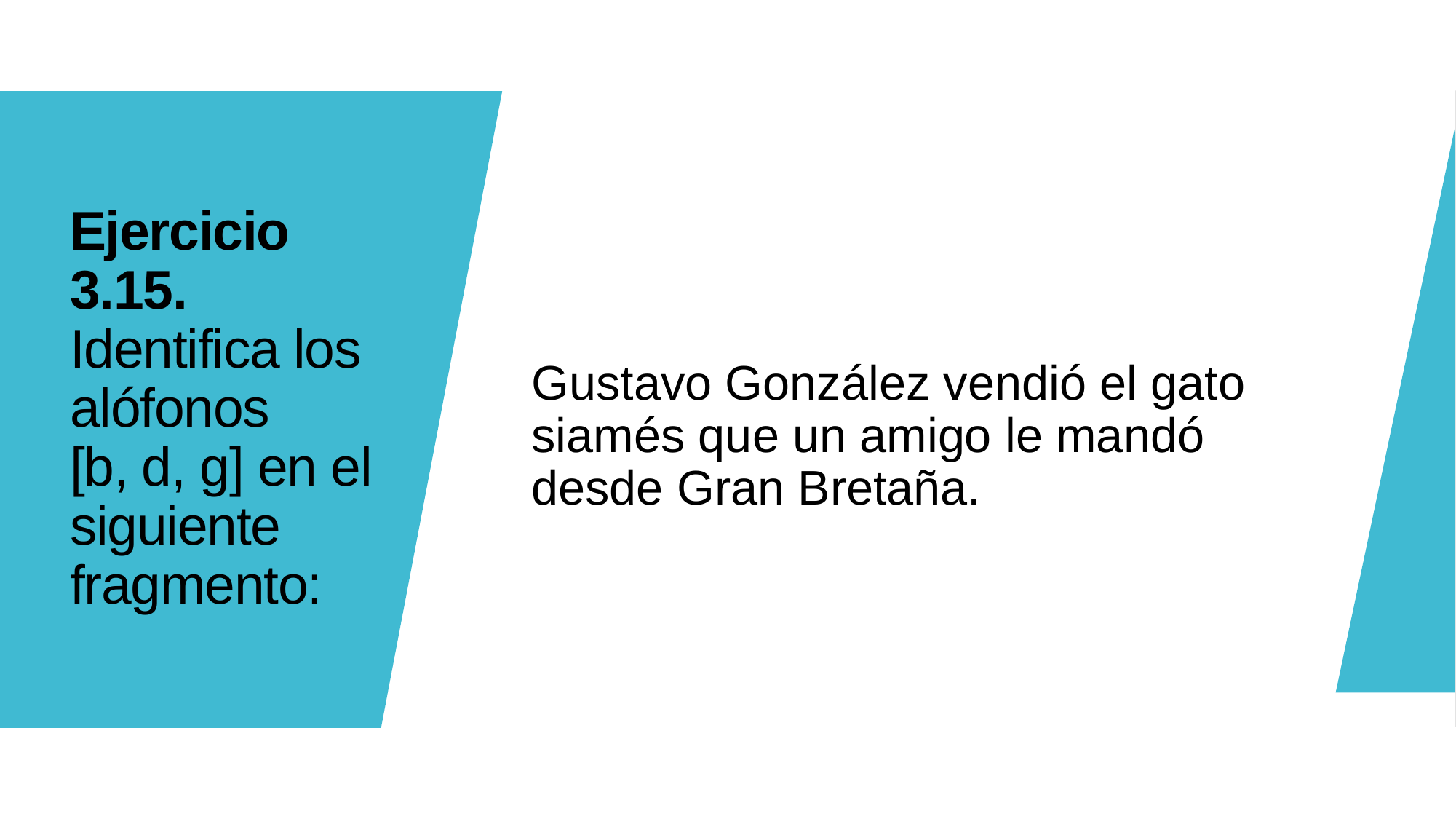

Gustavo González vendió el gato siamés que un amigo le mandó desde Gran Bretaña.
# Ejercicio 3.15. Identifica los alófonos [b, d, g] en el siguiente fragmento: